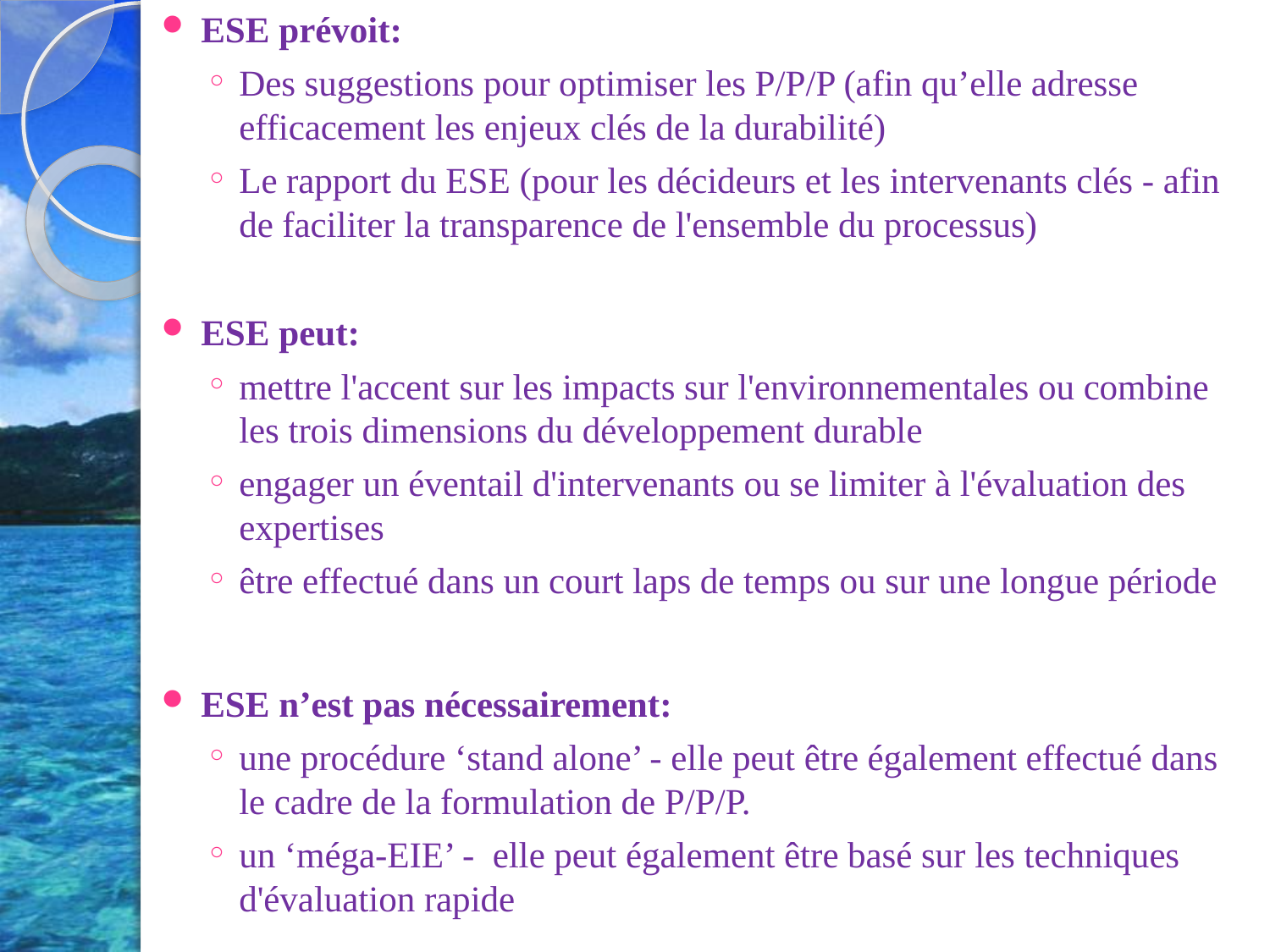

ESE prévoit:
Des suggestions pour optimiser les P/P/P (afin qu’elle adresse efficacement les enjeux clés de la durabilité)
Le rapport du ESE (pour les décideurs et les intervenants clés - afin de faciliter la transparence de l'ensemble du processus)

ESE peut:
mettre l'accent sur les impacts sur l'environnementales ou combine les trois dimensions du développement durable
engager un éventail d'intervenants ou se limiter à l'évaluation des expertises
être effectué dans un court laps de temps ou sur une longue période

ESE n’est pas nécessairement:
une procédure ‘stand alone’ - elle peut être également effectué dans le cadre de la formulation de P/P/P.
un ‘méga-EIE’ -  elle peut également être basé sur les techniques d'évaluation rapide